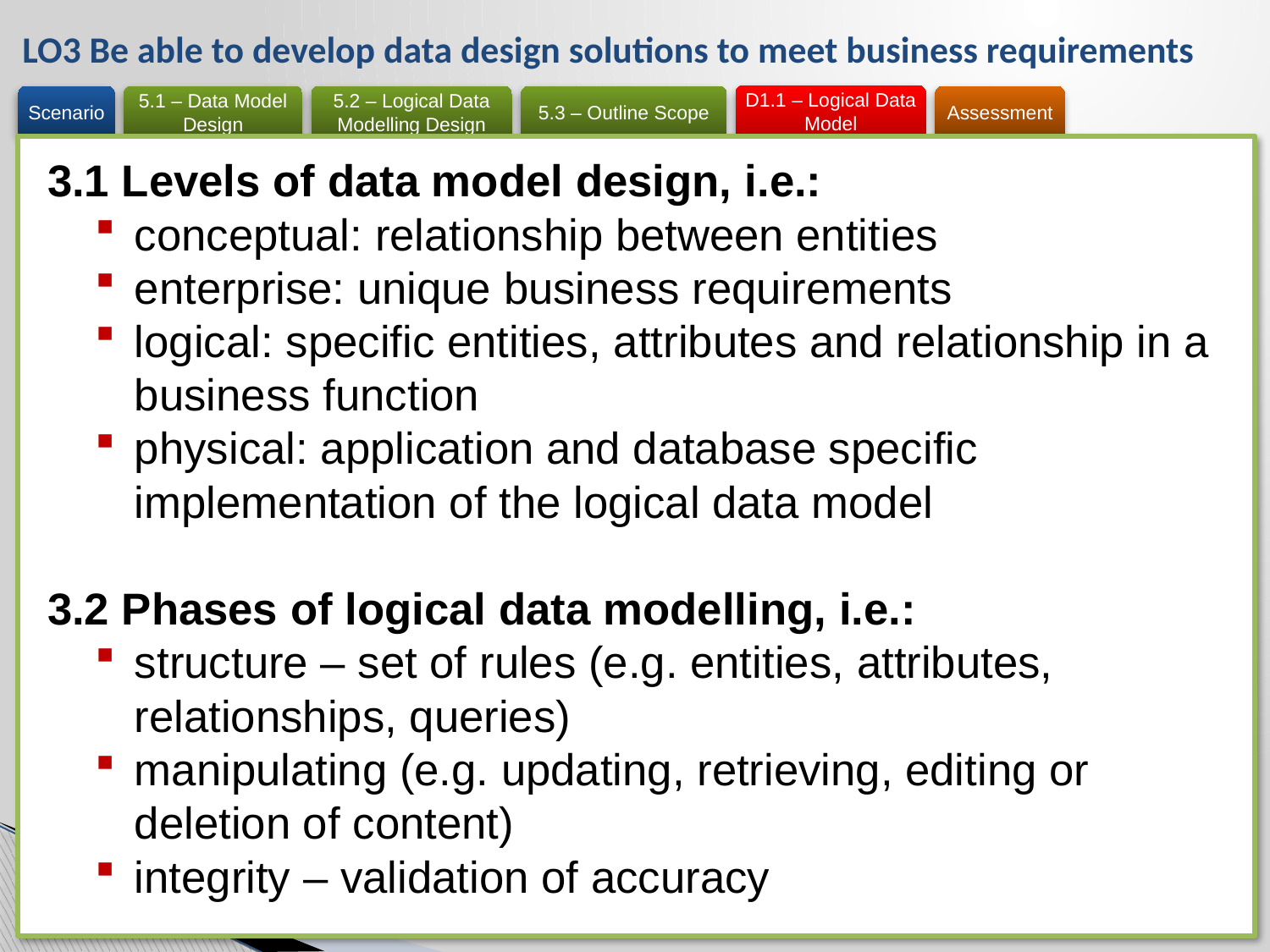

# LO3 Be able to develop data design solutions to meet business requirements
3.1 Levels of data model design, i.e.:
conceptual: relationship between entities
enterprise: unique business requirements
logical: specific entities, attributes and relationship in a business function
physical: application and database specific implementation of the logical data model

3.2 Phases of logical data modelling, i.e.:
structure – set of rules (e.g. entities, attributes, relationships, queries)
manipulating (e.g. updating, retrieving, editing or deletion of content)
integrity – validation of accuracy